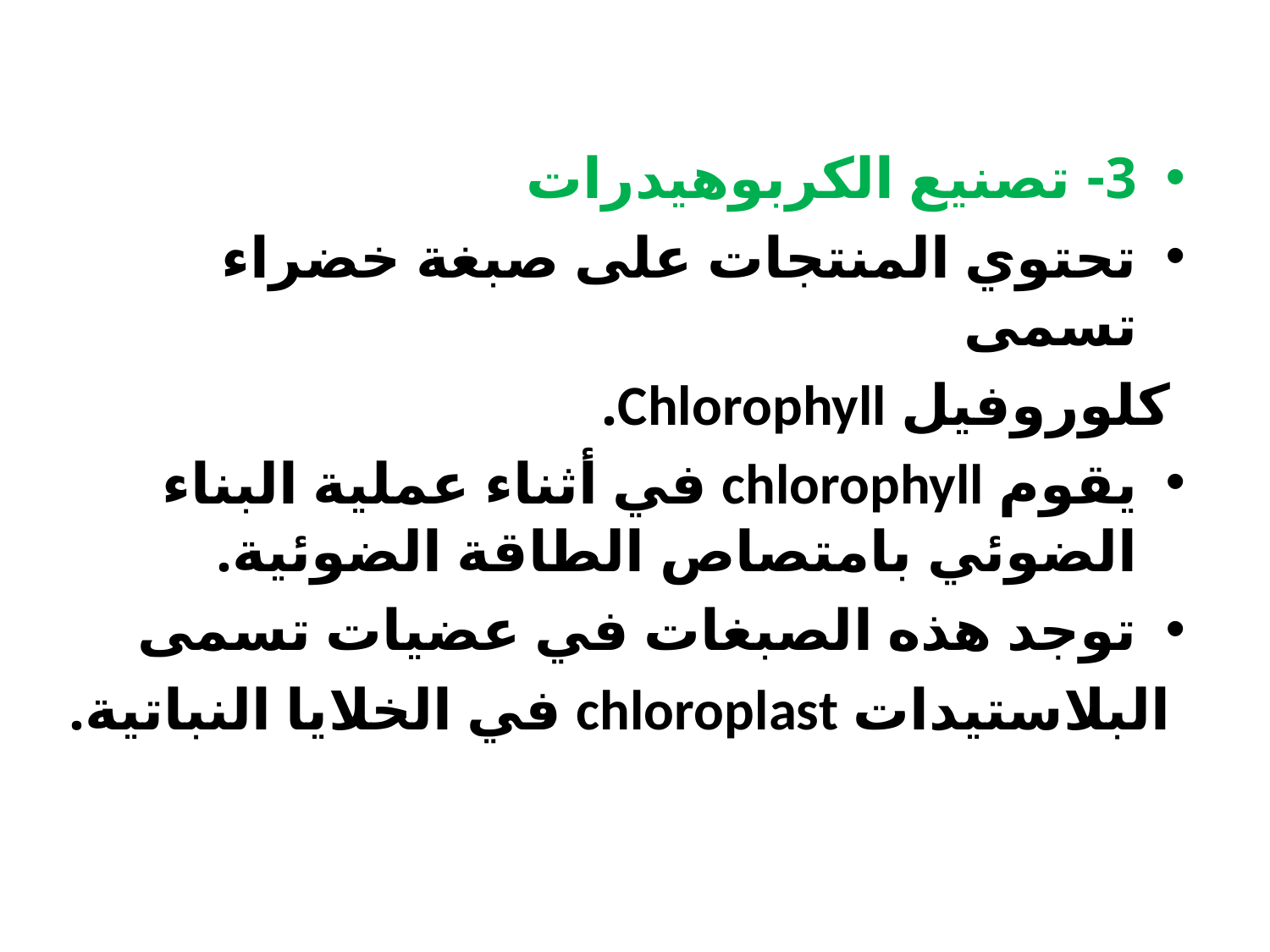

3- تصنيع الكربوهيدرات
تحتوي المنتجات على صبغة خضراء تسمى
 كلوروفيل Chlorophyll.
يقوم chlorophyll في أثناء عملية البناء الضوئي بامتصاص الطاقة الضوئية.
توجد هذه الصبغات في عضيات تسمى
 البلاستيدات chloroplast في الخلايا النباتية.